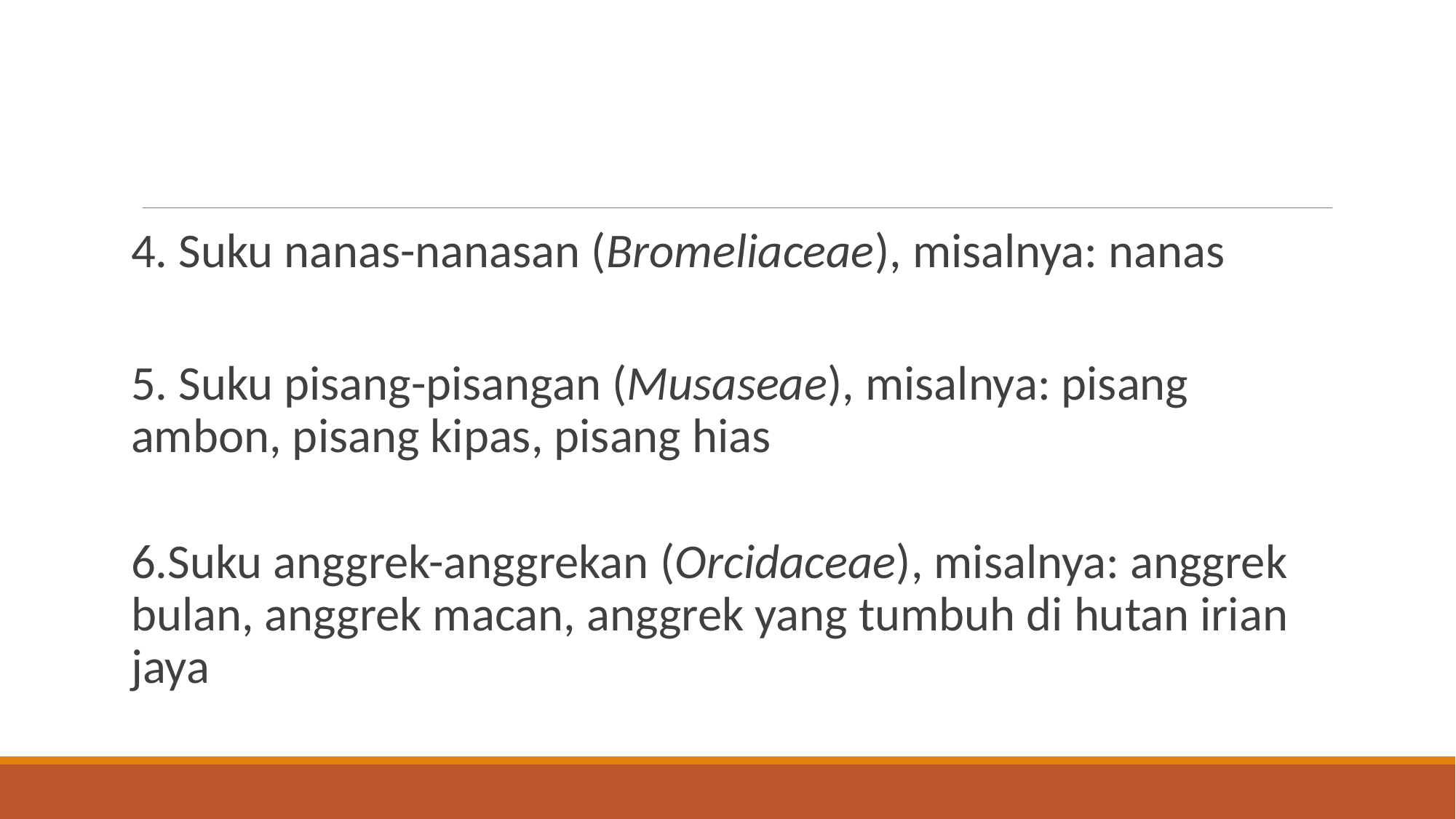

#
4. Suku nanas-nanasan (Bromeliaceae), misalnya: nanas
5. Suku pisang-pisangan (Musaseae), misalnya: pisang ambon, pisang kipas, pisang hias
6.Suku anggrek-anggrekan (Orcidaceae), misalnya: anggrek bulan, anggrek macan, anggrek yang tumbuh di hutan irian jaya